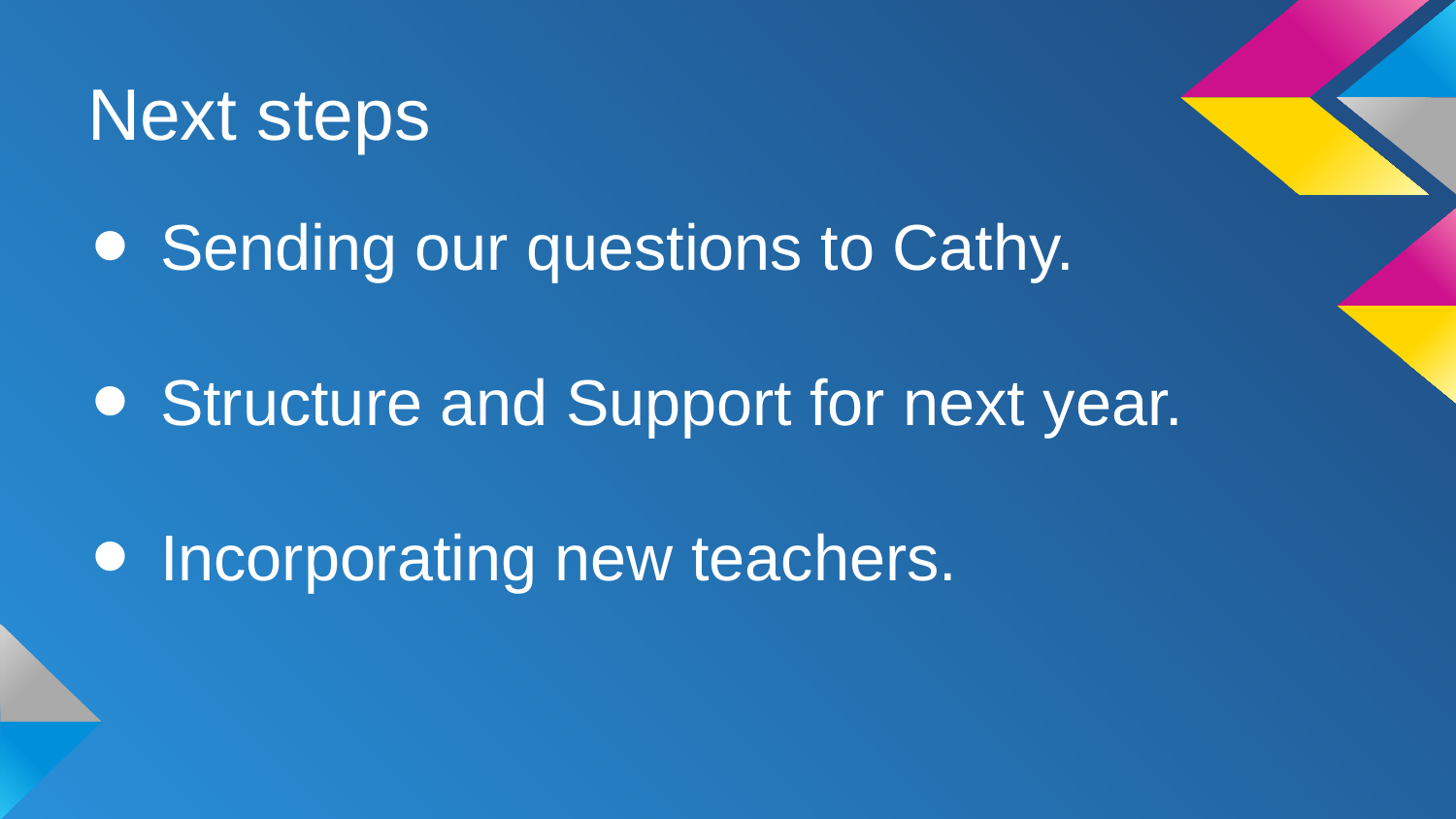

# Next steps
Sending our questions to Cathy.

Structure and Support for next year.

Incorporating new teachers.